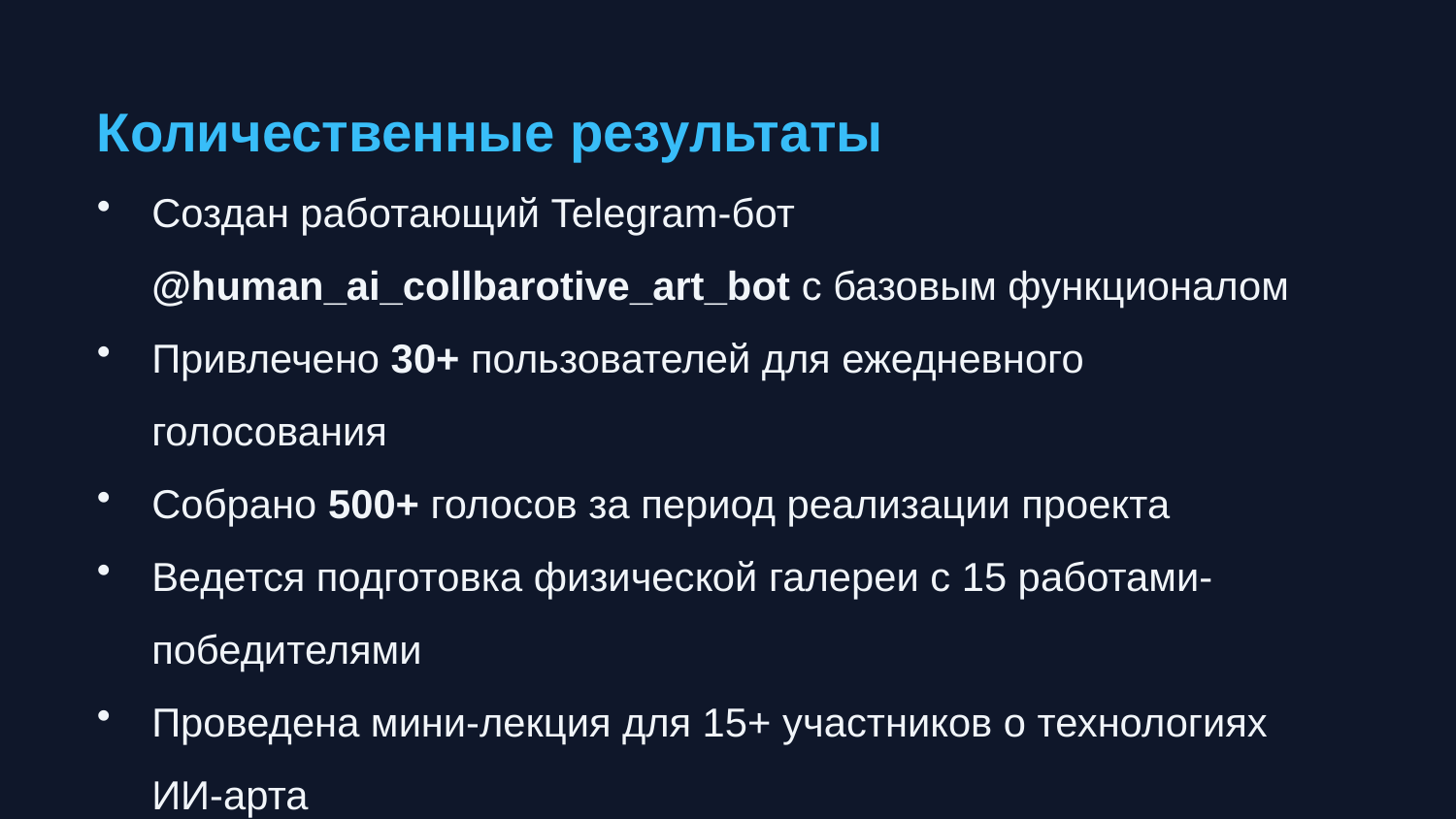

Количественные результаты
Создан работающий Telegram-бот @human_ai_collbarotive_art_bot c базовым функционалом
Привлечено 30+ пользователей для ежедневного голосования
Собрано 500+ голосов за период реализации проекта
Ведется подготовка физической галереи с 15 работами-победителями
Проведена мини-лекция для 15+ участников о технологиях ИИ-арта